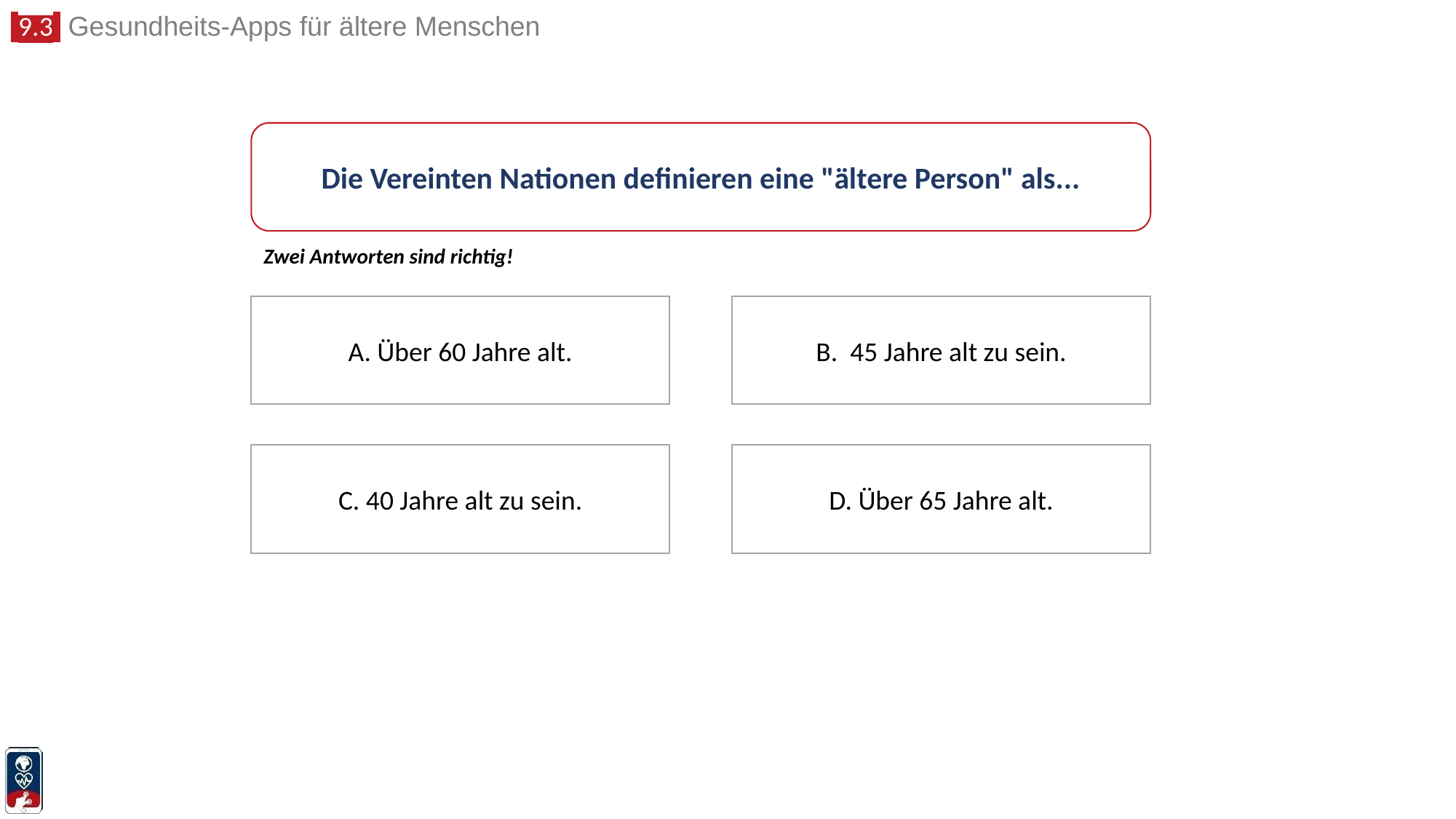

Die Vereinten Nationen definieren eine "ältere Person" als...
Zwei Antworten sind richtig!
B.  45 Jahre alt zu sein.
A. Über 60 Jahre alt.
D. Über 65 Jahre alt.
C. 40 Jahre alt zu sein.